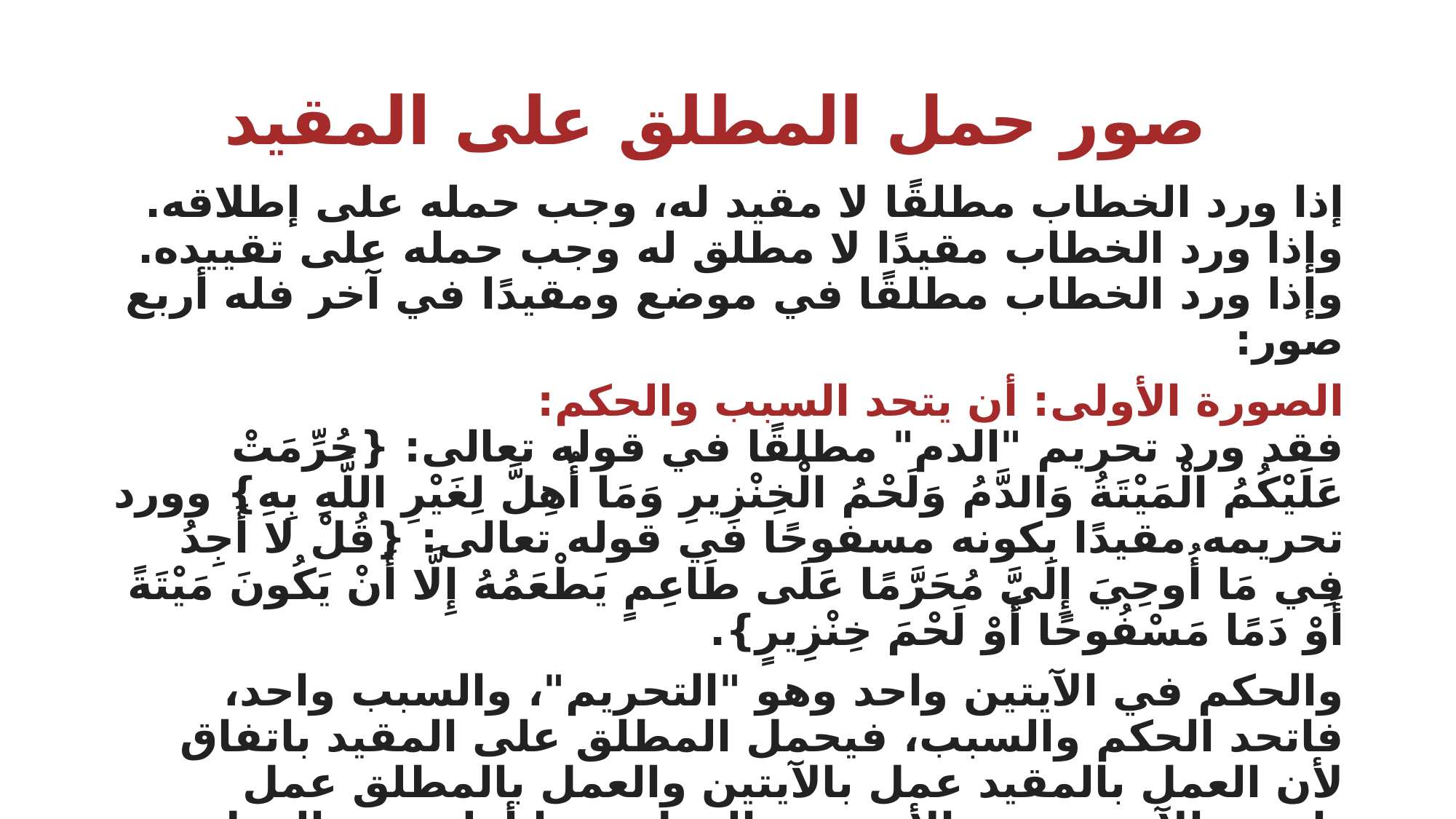

# صور حمل المطلق على المقيد
إذا ورد الخطاب مطلقًا لا مقيد له، وجب حمله على إطلاقه. وإذا ورد الخطاب مقيدًا لا مطلق له وجب حمله على تقييده.
وإذا ورد الخطاب مطلقًا في موضع ومقيدًا في آخر فله أربع صور:
الصورة الأولى: أن يتحد السبب والحكم:
فقد ورد تحريم "الدم" مطلقًا في قوله تعالى: {حُرِّمَتْ عَلَيْكُمُ الْمَيْتَةُ وَالدَّمُ وَلَحْمُ الْخِنْزِيرِ وَمَا أُهِلَّ لِغَيْرِ اللَّهِ بِهِ} وورد تحريمه مقيدًا بكونه مسفوحًا في قوله تعالى: {قُلْ لا أَجِدُ فِي مَا أُوحِيَ إِلَيَّ مُحَرَّمًا عَلَى طَاعِمٍ يَطْعَمُهُ إِلَّا أَنْ يَكُونَ مَيْتَةً أَوْ دَمًا مَسْفُوحًا أَوْ لَحْمَ خِنْزِيرٍ}.
والحكم في الآيتين واحد وهو "التحريم"، والسبب واحد، فاتحد الحكم والسبب، فيحمل المطلق على المقيد باتفاق لأن العمل بالمقيد عمل بالآيتين والعمل بالمطلق عمل بإحدى الآيتين دون الأخرى، والعمل بهما أولى من العمل بإحداهما، وبالعمل بالآيتين يخرج بالمكلف من العهدة بيقين.